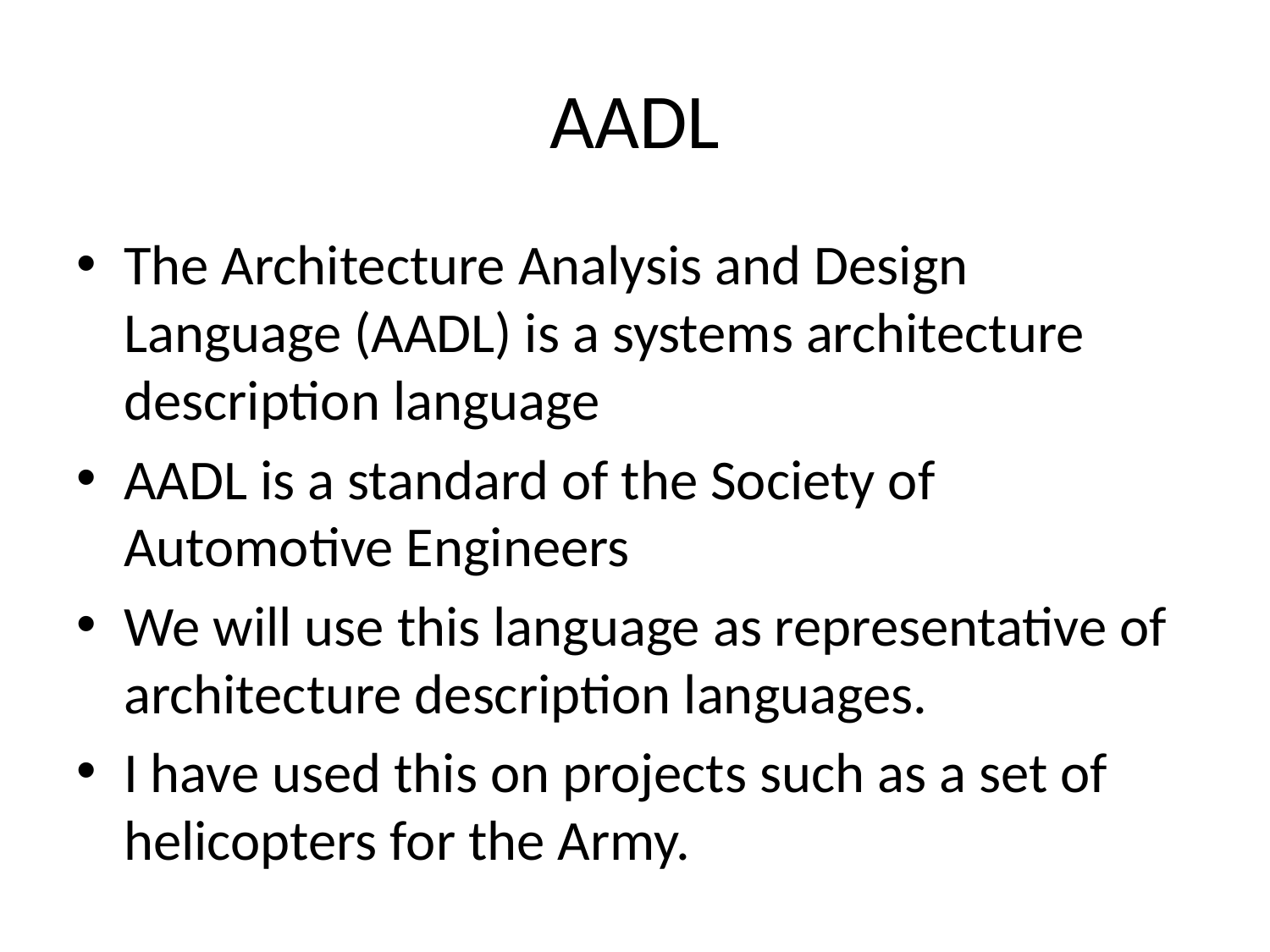

# AADL
The Architecture Analysis and Design Language (AADL) is a systems architecture description language
AADL is a standard of the Society of Automotive Engineers
We will use this language as representative of architecture description languages.
I have used this on projects such as a set of helicopters for the Army.